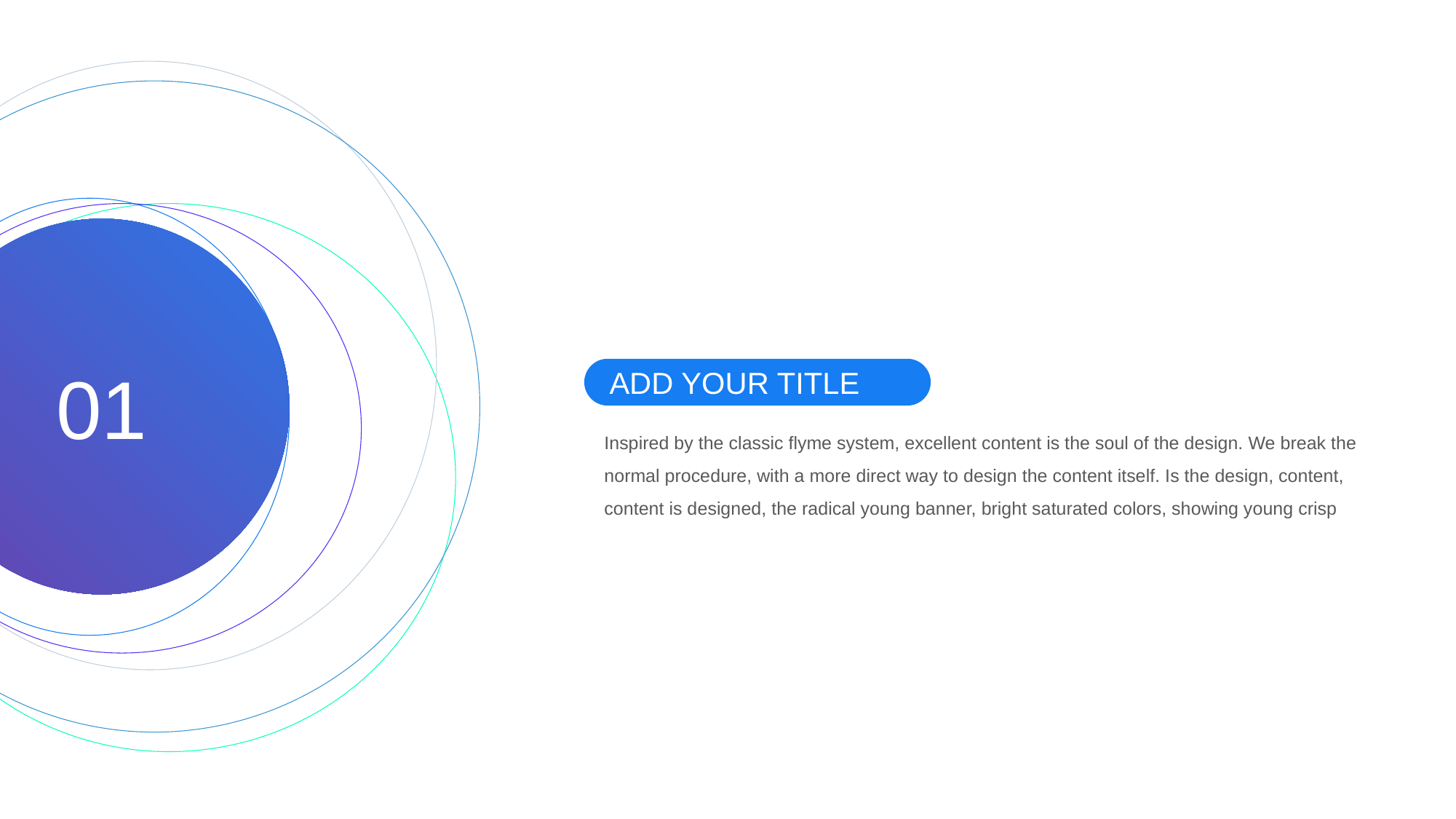

01

ADD YOUR TITLE HERE
Inspired by the classic flyme system, excellent content is the soul of the design. We break the normal procedure, with a more direct way to design the content itself. Is the design, content, content is designed, the radical young banner, bright saturated colors, showing young crisp